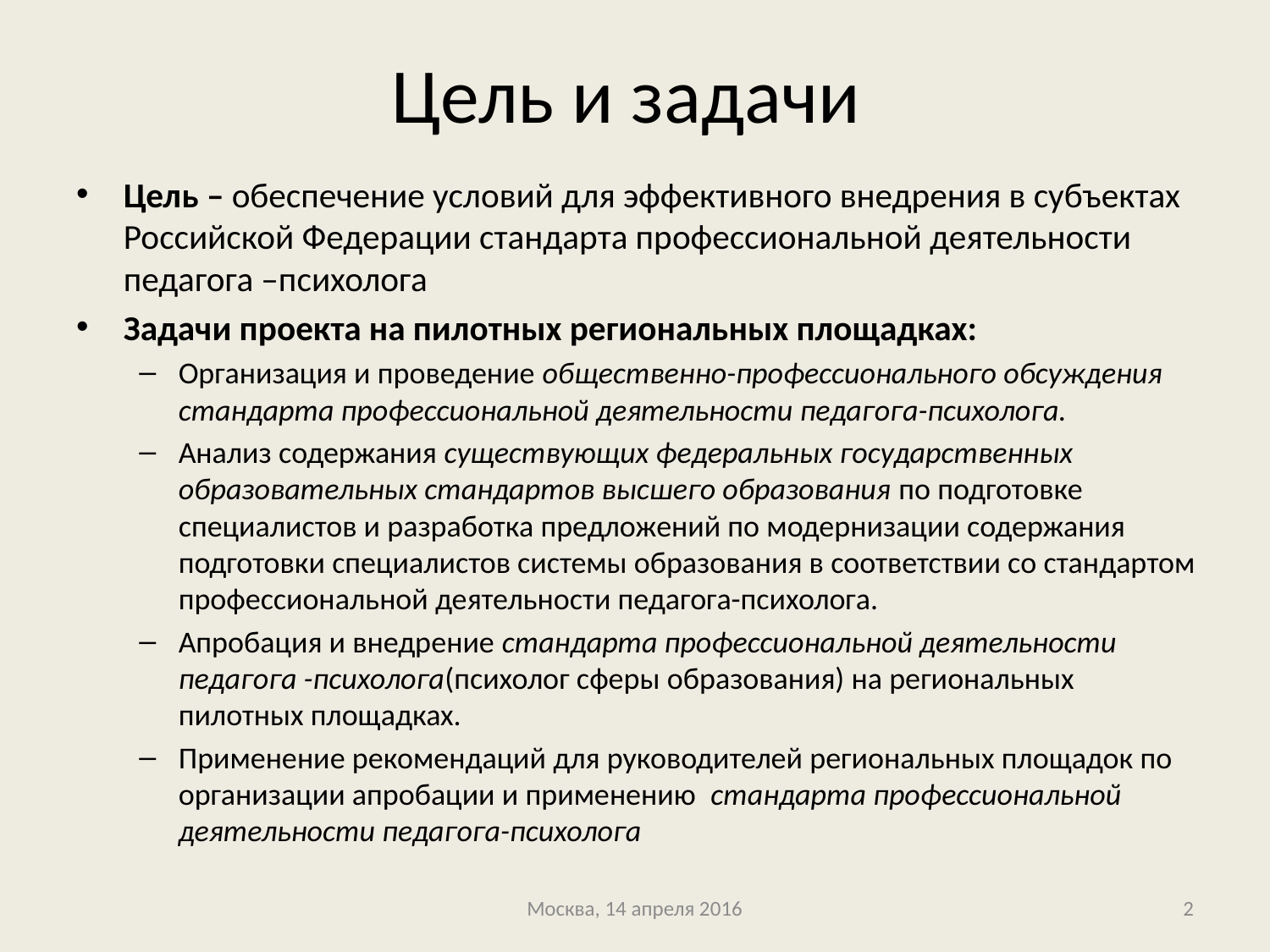

# Цель и задачи
Цель – обеспечение условий для эффективного внедрения в субъектах Российской Федерации стандарта профессиональной деятельности педагога –психолога
Задачи проекта на пилотных региональных площадках:
Организация и проведение общественно-профессионального обсуждения  стандарта профессиональной деятельности педагога-психолога.
Анализ содержания существующих федеральных государственных образовательных стандартов высшего образования по подготовке специалистов и разработка предложений по модернизации содержания подготовки специалистов системы образования в соответствии со стандартом профессиональной деятельности педагога-психолога.
Апробация и внедрение стандарта профессиональной деятельности педагога -психолога(психолог сферы образования) на региональных пилотных площадках.
Применение рекомендаций для руководителей региональных площадок по организации апробации и применению  стандарта профессиональной деятельности педагога-психолога
Москва, 14 апреля 2016
2